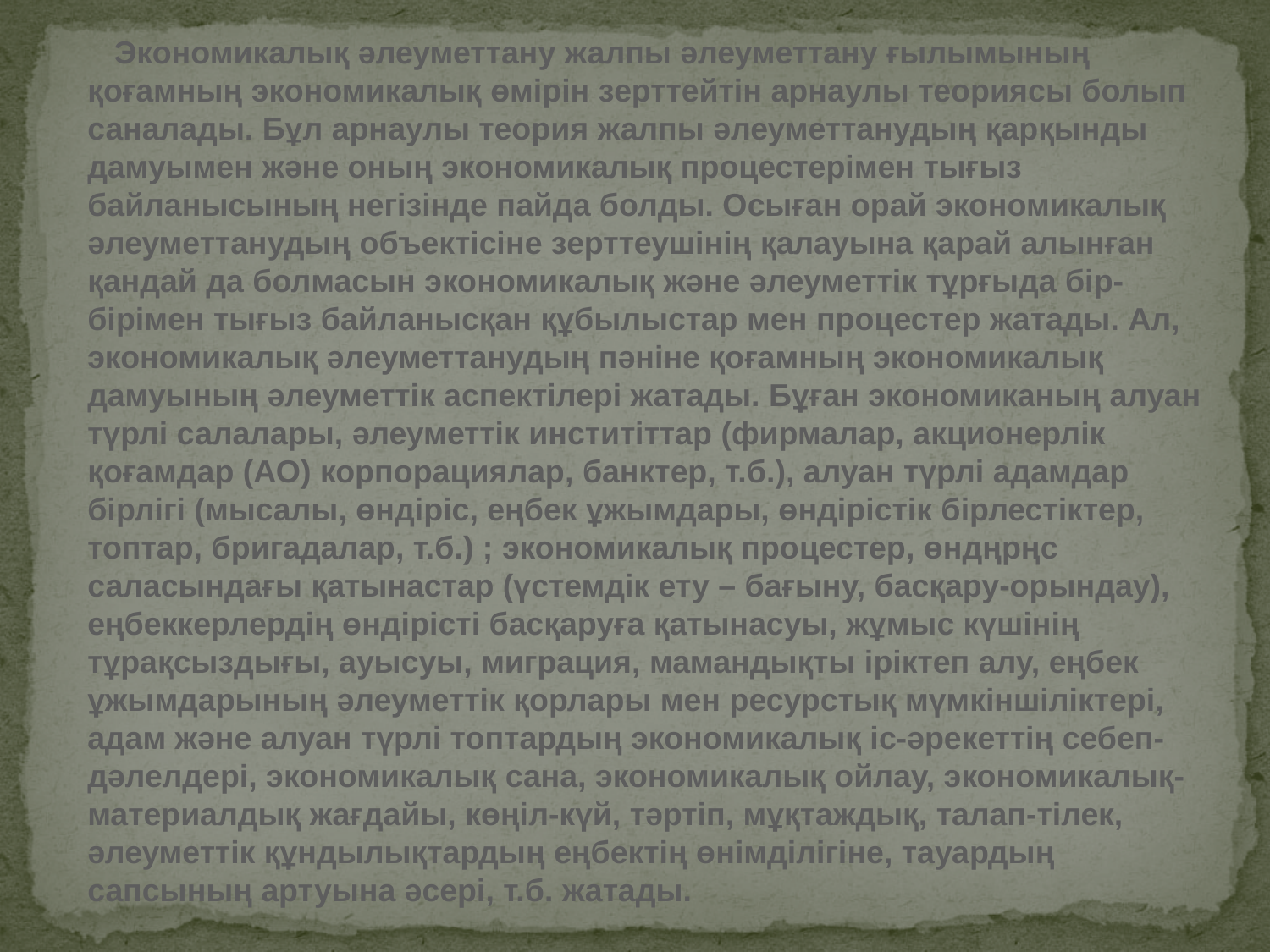

Экономикалық әлеуметтану жалпы әлеуметтану ғылымының қоғамның экономикалық өмірін зерттейтін арнаулы теориясы болып саналады. Бұл арнаулы теория жалпы әлеуметтанудың қарқынды дамуымен және оның экономикалық процестерімен тығыз байланысының негізінде пайда болды. Осыған орай экономикалық әлеуметтанудың объектісіне зерттеушінің қалауына қарай алынған қандай да болмасын экономикалық және әлеуметтік тұрғыда бір-бірімен тығыз байланысқан құбылыстар мен процестер жатады. Ал, экономикалық әлеуметтанудың пәніне қоғамның экономикалық дамуының әлеуметтік аспектілері жатады. Бұған экономиканың алуан түрлі салалары, әлеуметтік инститіттар (фирмалар, акционерлік қоғамдар (АО) корпорациялар, банктер, т.б.), алуан түрлі адамдар бірлігі (мысалы, өндіріс, еңбек ұжымдары, өндірістік бірлестіктер, топтар, бригадалар, т.б.) ; экономикалық процестер, өндңрңс саласындағы қатынастар (үстемдік ету – бағыну, басқару-орындау), еңбеккерлердің өндірісті басқаруға қатынасуы, жұмыс күшінің тұрақсыздығы, ауысуы, миграция, мамандықты іріктеп алу, еңбек ұжымдарының әлеуметтік қорлары мен ресурстық мүмкіншіліктері, адам және алуан түрлі топтардың экономикалық іс-әрекеттің себеп-дәлелдері, экономикалық сана, экономикалық ойлау, экономикалық-материалдық жағдайы, көңіл-күй, тәртіп, мұқтаждық, талап-тілек, әлеуметтік құндылықтардың еңбектің өнімділігіне, тауардың сапсының артуына әсері, т.б. жатады.